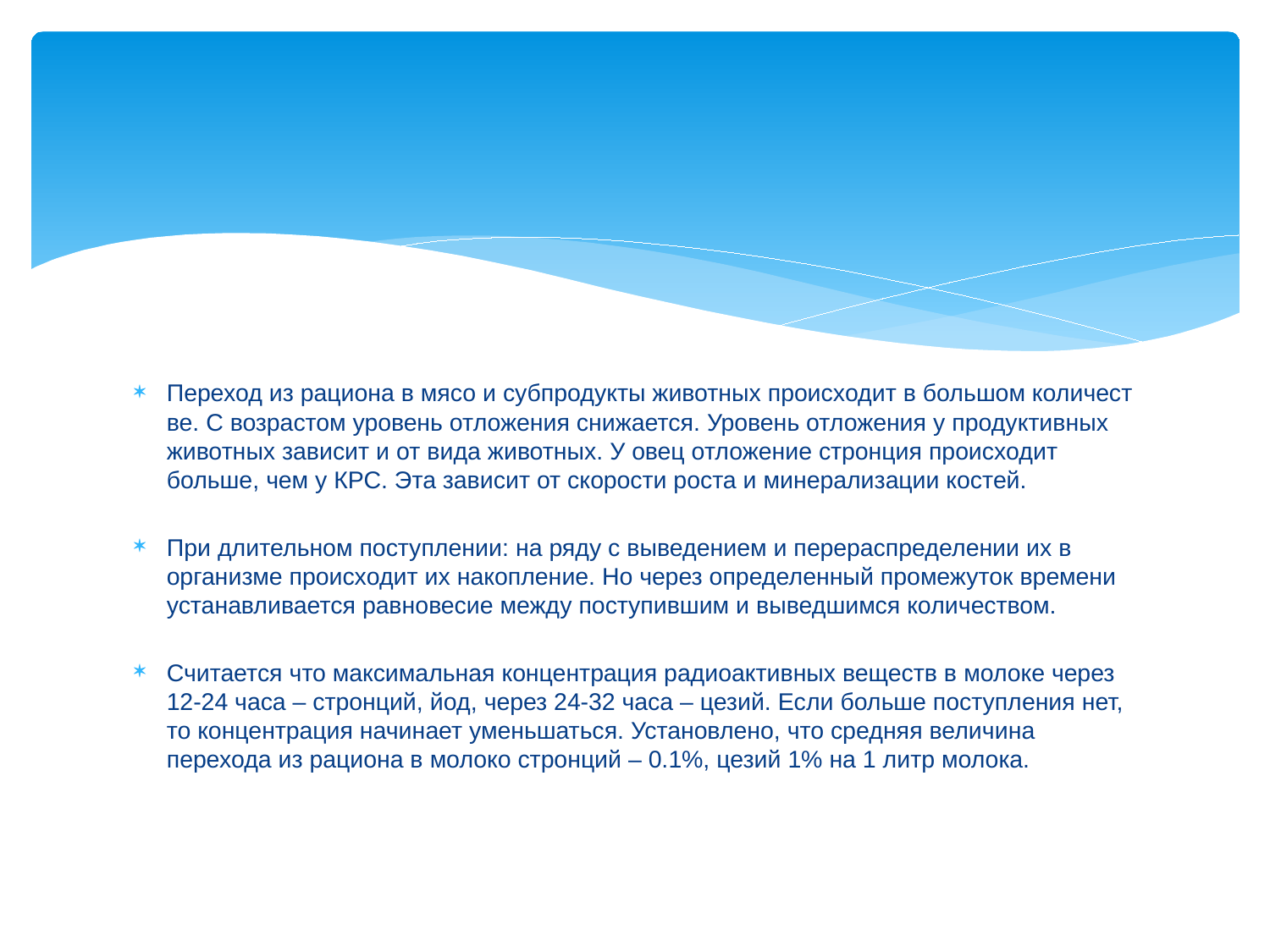

#
Переход из рациона в мясо и субпродукты животных происходит в большом количест ве. С возрастом уровень отложения снижается. Уровень отложения у продуктивных животных зависит и от вида животных. У овец отложение стронция происходит больше, чем у КРС. Эта зависит от скорости роста и минерализации костей.

При длительном поступлении: на ряду с выведением и перераспределении их в организме происходит их накопление. Но через определенный промежуток времени устанавливается равновесие между поступившим и выведшимся количеством.

Считается что максимальная концентрация радиоактивных веществ в молоке через 12-24 часа – стронций, йод, через 24-32 часа – цезий. Если больше поступления нет, то концентрация начинает уменьшаться. Установлено, что средняя величина перехода из рациона в молоко стронций – 0.1%, цезий 1% на 1 литр молока.